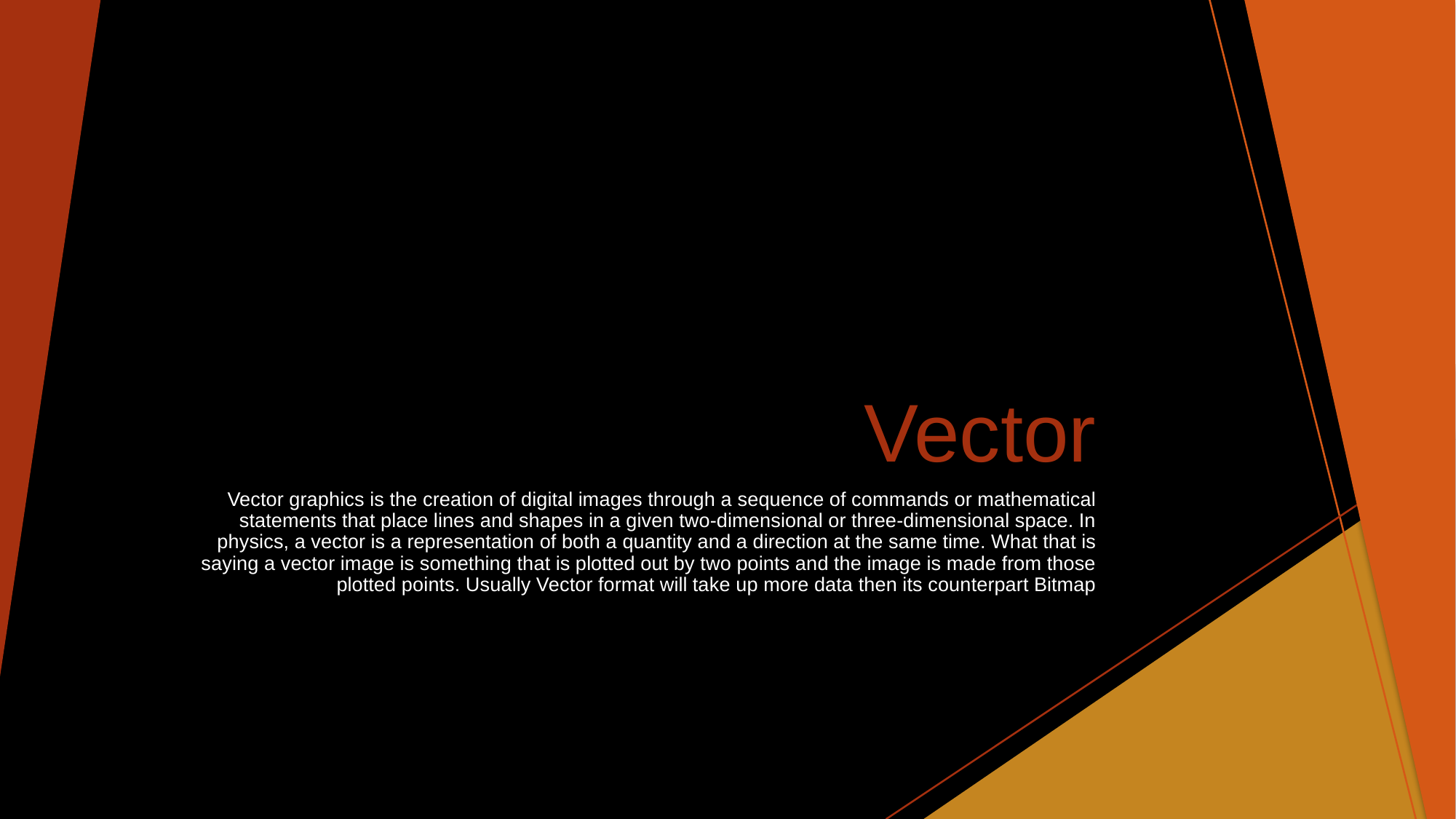

# Vector

Vector graphics is the creation of digital images through a sequence of commands or mathematical statements that place lines and shapes in a given two-dimensional or three-dimensional space. In physics, a vector is a representation of both a quantity and a direction at the same time. What that is saying a vector image is something that is plotted out by two points and the image is made from those plotted points. Usually Vector format will take up more data then its counterpart Bitmap